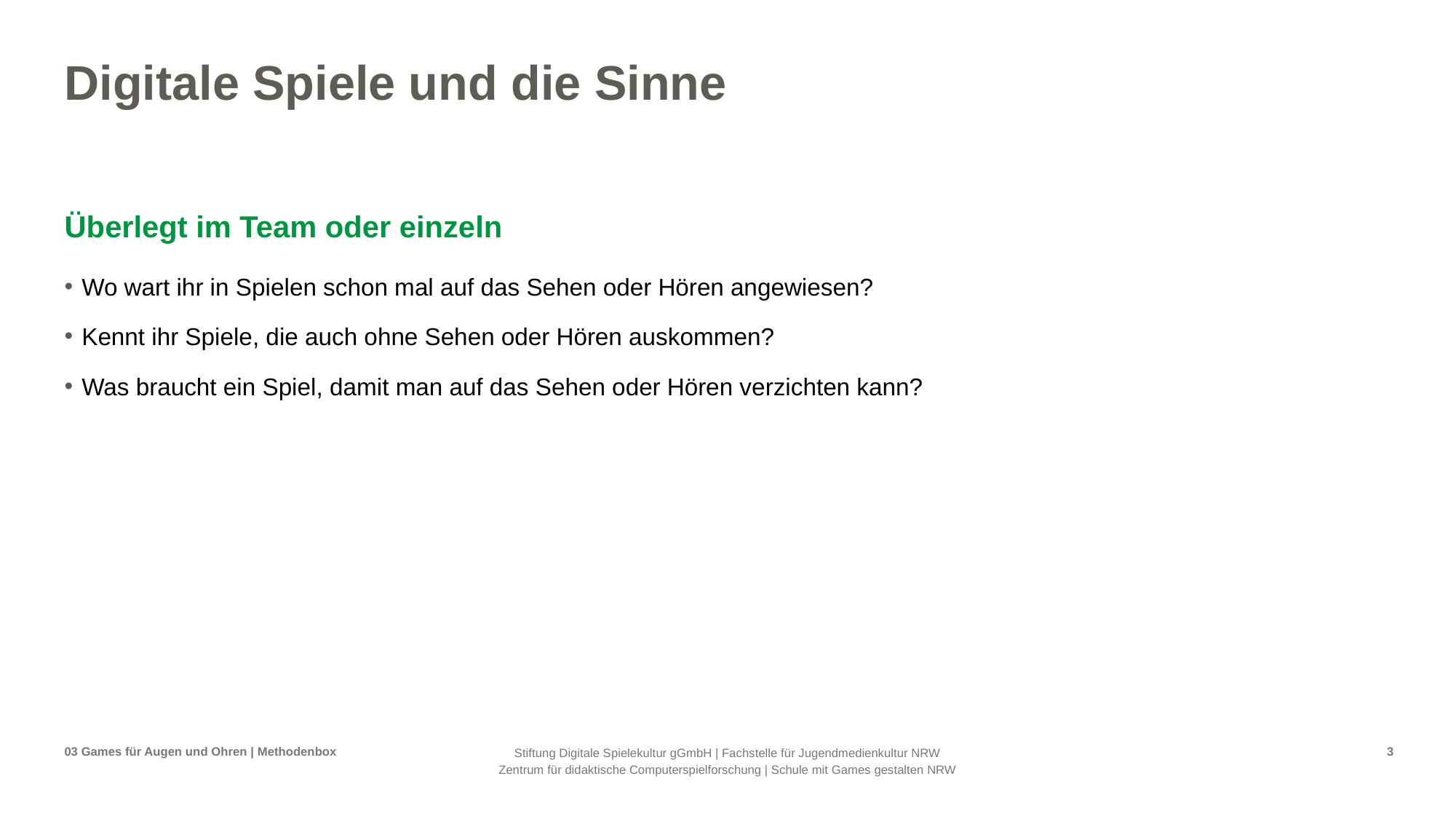

# Digitale Spiele und die Sinne
Überlegt im Team oder einzeln
Wo wart ihr in Spielen schon mal auf das Sehen oder Hören angewiesen?
Kennt ihr Spiele, die auch ohne Sehen oder Hören auskommen?
Was braucht ein Spiel, damit man auf das Sehen oder Hören verzichten kann?
03 Games für Augen und Ohren | Methodenbox
3